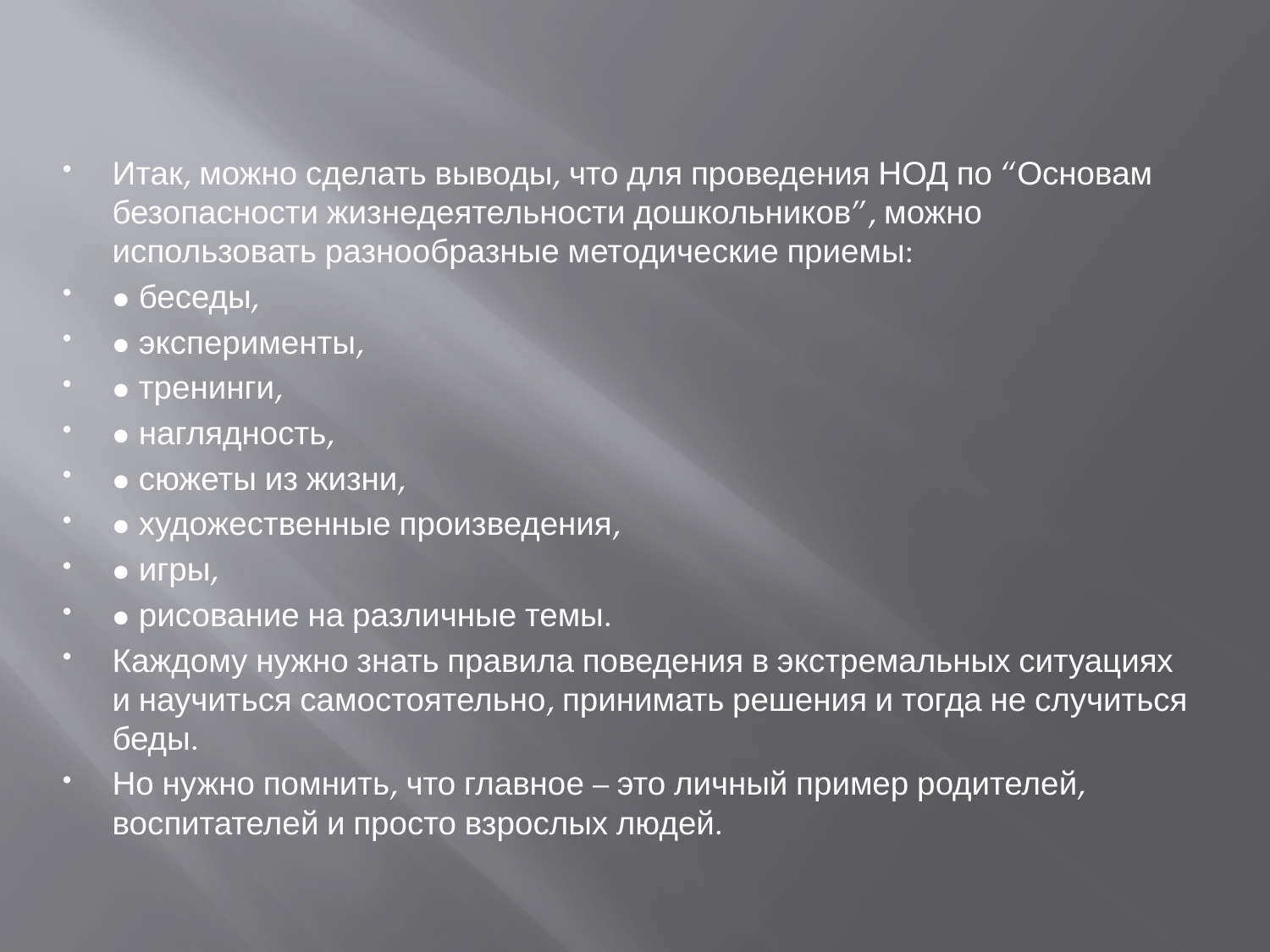

Итак, можно сделать выводы, что для проведения НОД по “Основам безопасности жизнедеятельности дошкольников”, можно использовать разнообразные методические приемы:
• беседы,
• эксперименты,
• тренинги,
• наглядность,
• сюжеты из жизни,
• художественные произведения,
• игры,
• рисование на различные темы.
Каждому нужно знать правила поведения в экстремальных ситуациях и научиться самостоятельно, принимать решения и тогда не случиться беды.
Но нужно помнить, что главное – это личный пример родителей, воспитателей и просто взрослых людей.